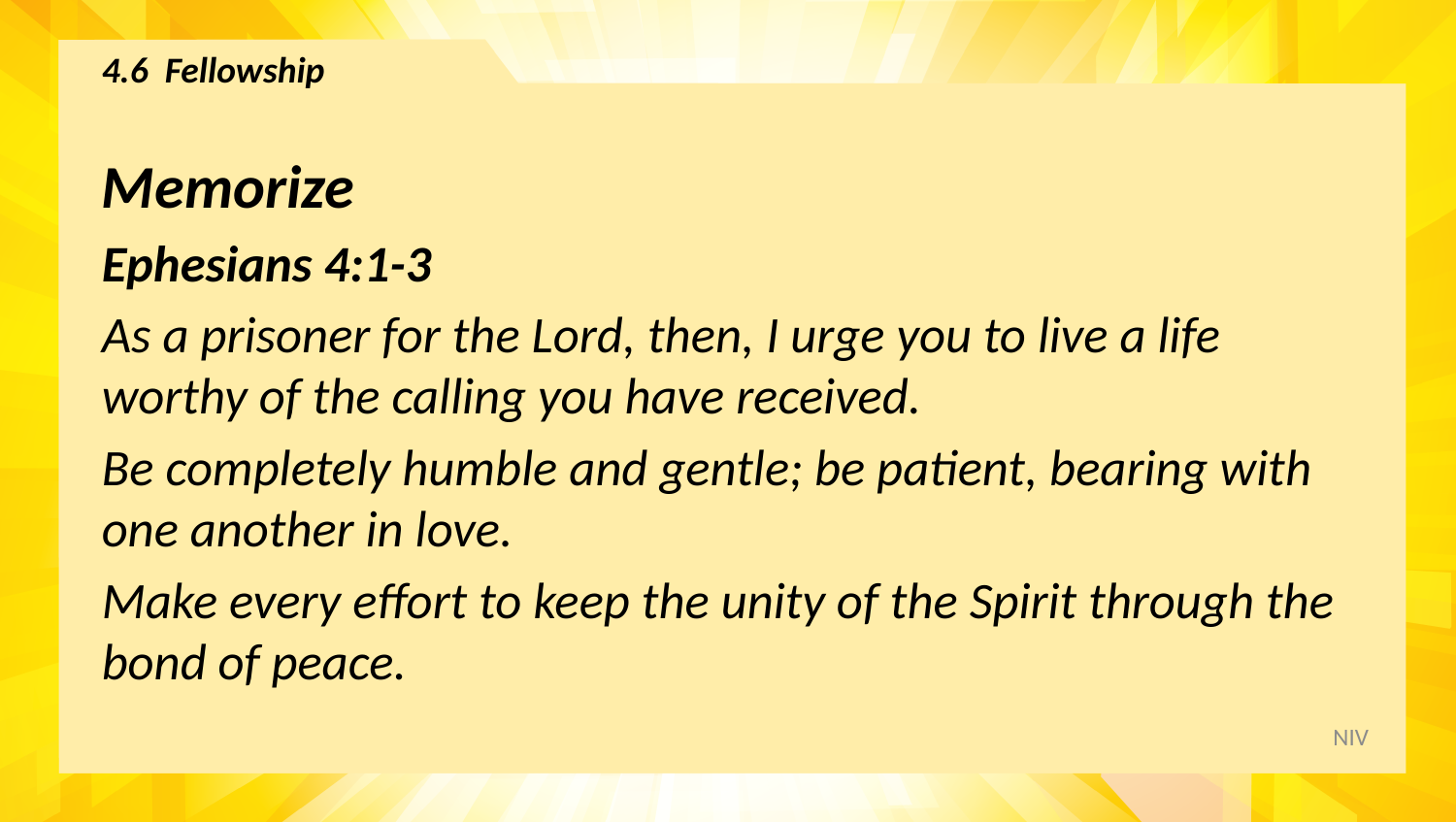

# 4.6  Fellowship
Memorize
Ephesians 4:1-3
As a prisoner for the Lord, then, I urge you to live a life worthy of the calling you have received.
Be completely humble and gentle; be patient, bearing with one another in love.
Make every effort to keep the unity of the Spirit through the bond of peace.
NIV